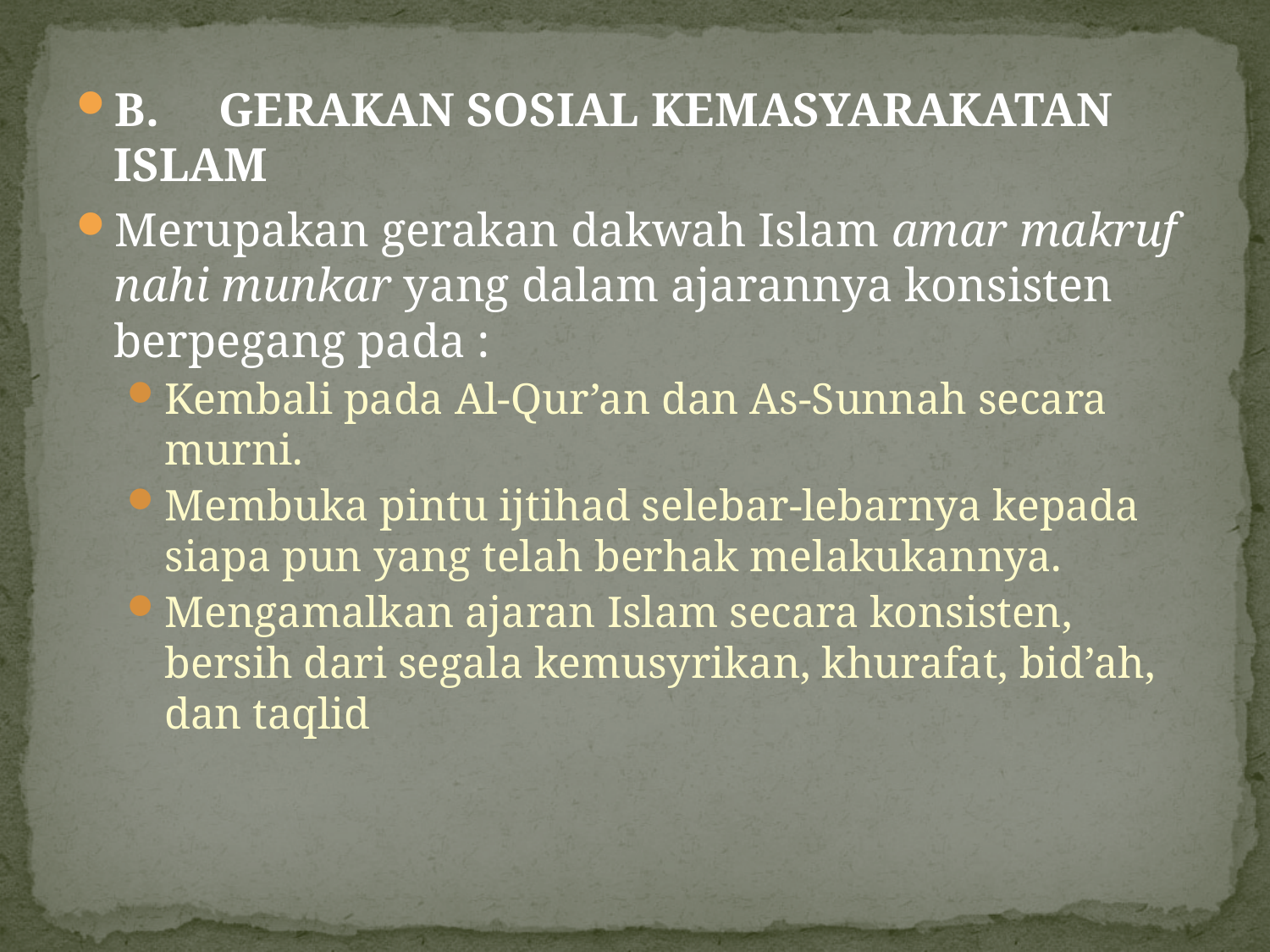

B.     GERAKAN SOSIAL KEMASYARAKATAN ISLAM
Merupakan gerakan dakwah Islam amar makruf nahi munkar yang dalam ajarannya konsisten berpegang pada :
Kembali pada Al-Qur’an dan As-Sunnah secara murni.
Membuka pintu ijtihad selebar-lebarnya kepada siapa pun yang telah berhak melakukannya.
Mengamalkan ajaran Islam secara konsisten, bersih dari segala kemusyrikan, khurafat, bid’ah, dan taqlid